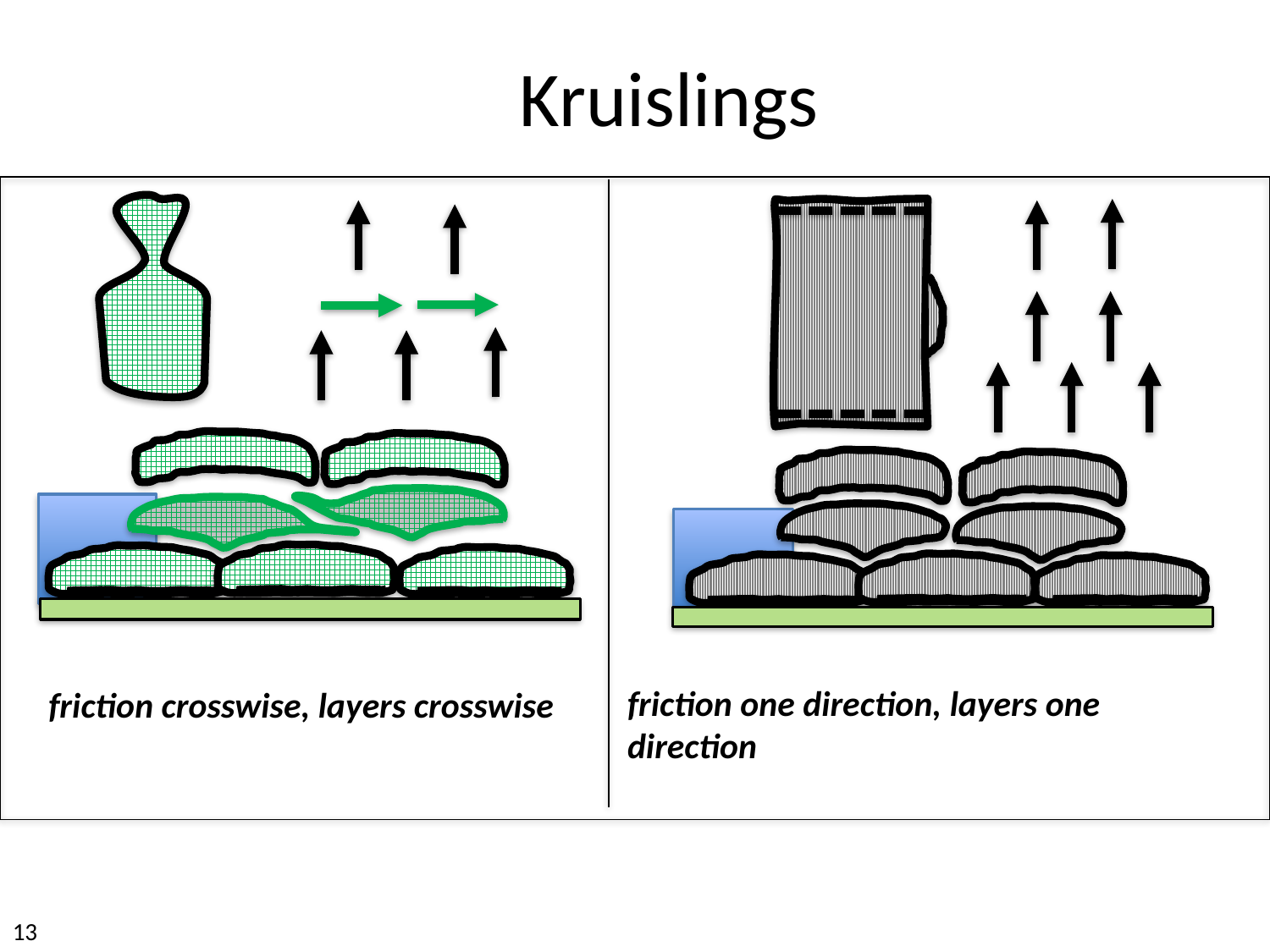

# Kruislings

friction one direction, layers one direction
friction crosswise, layers crosswise
13